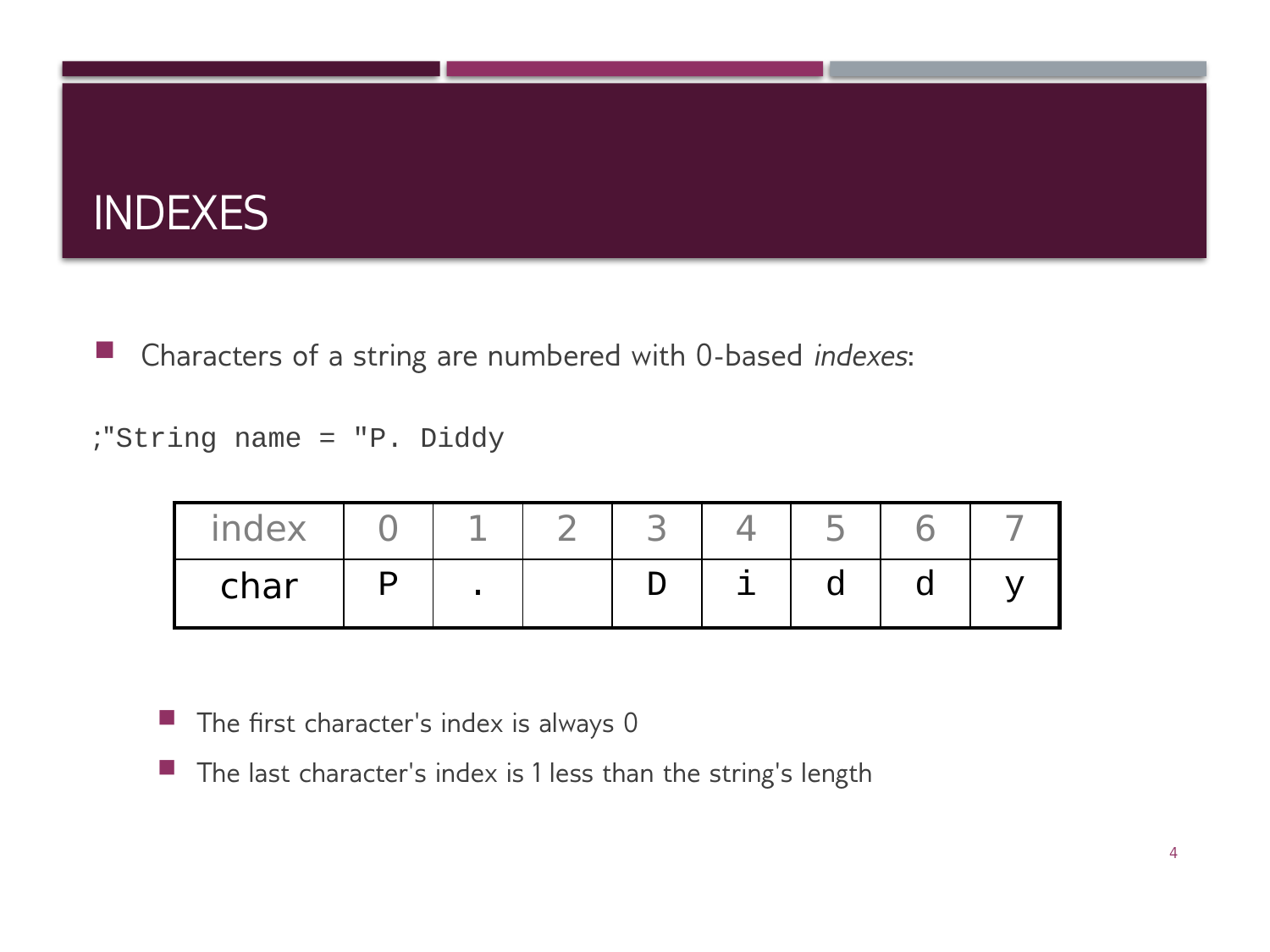

# Indexes
Characters of a string are numbered with 0-based indexes:

	String name = "P. Diddy";

The first character's index is always 0
The last character's index is 1 less than the string's length
| index | 0 | 1 | 2 | 3 | 4 | 5 | 6 | 7 |
| --- | --- | --- | --- | --- | --- | --- | --- | --- |
| char | P | . |  | D | i | d | d | y |
4